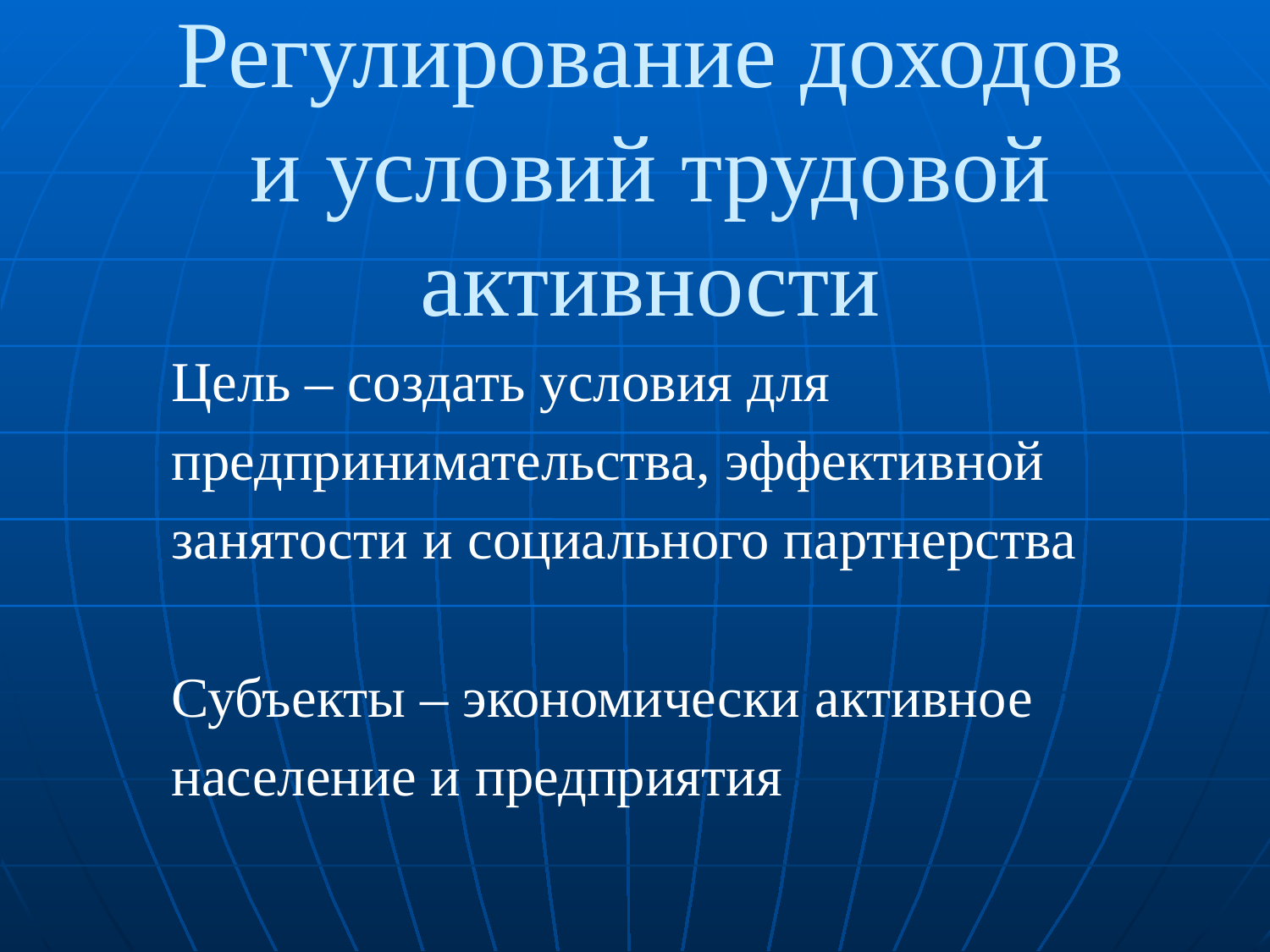

# Регулирование доходов и условий трудовой активности
Цель – создать условия для
предпринимательства, эффективной
занятости и социального партнерства

Субъекты – экономически активное
население и предприятия